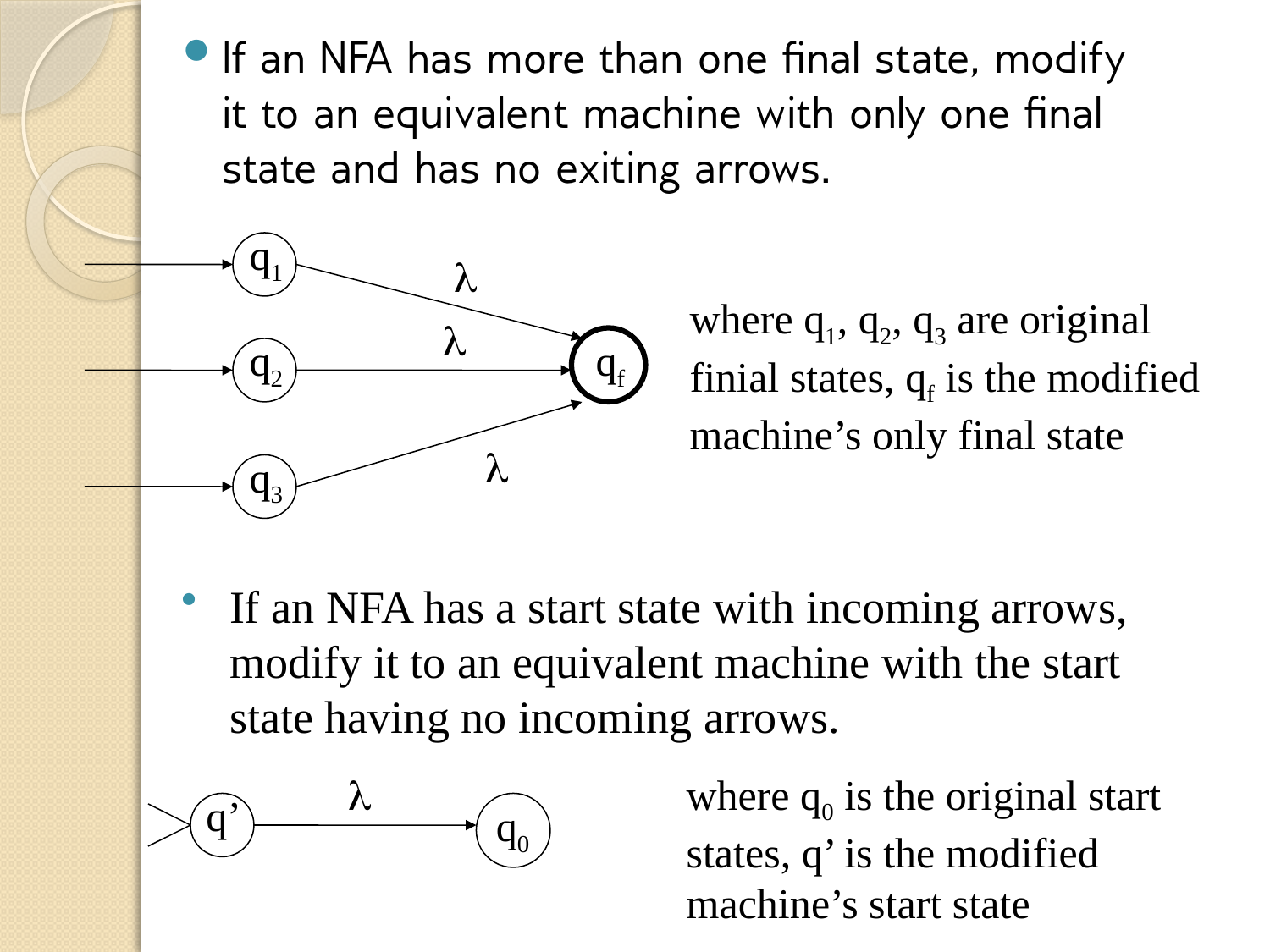

If an NFA has more than one final state, modify it to an equivalent machine with only one final state and has no exiting arrows.
q1

λ

λ
q2

qf

q3
λ

where q1, q2, q3 are original
finial states, qf is the modified
machine’s only final state
If an NFA has a start state with incoming arrows, modify it to an equivalent machine with the start state having no incoming arrows.
where q0 is the original start
states, q’ is the modified
machine’s start state
λ
q’

q0